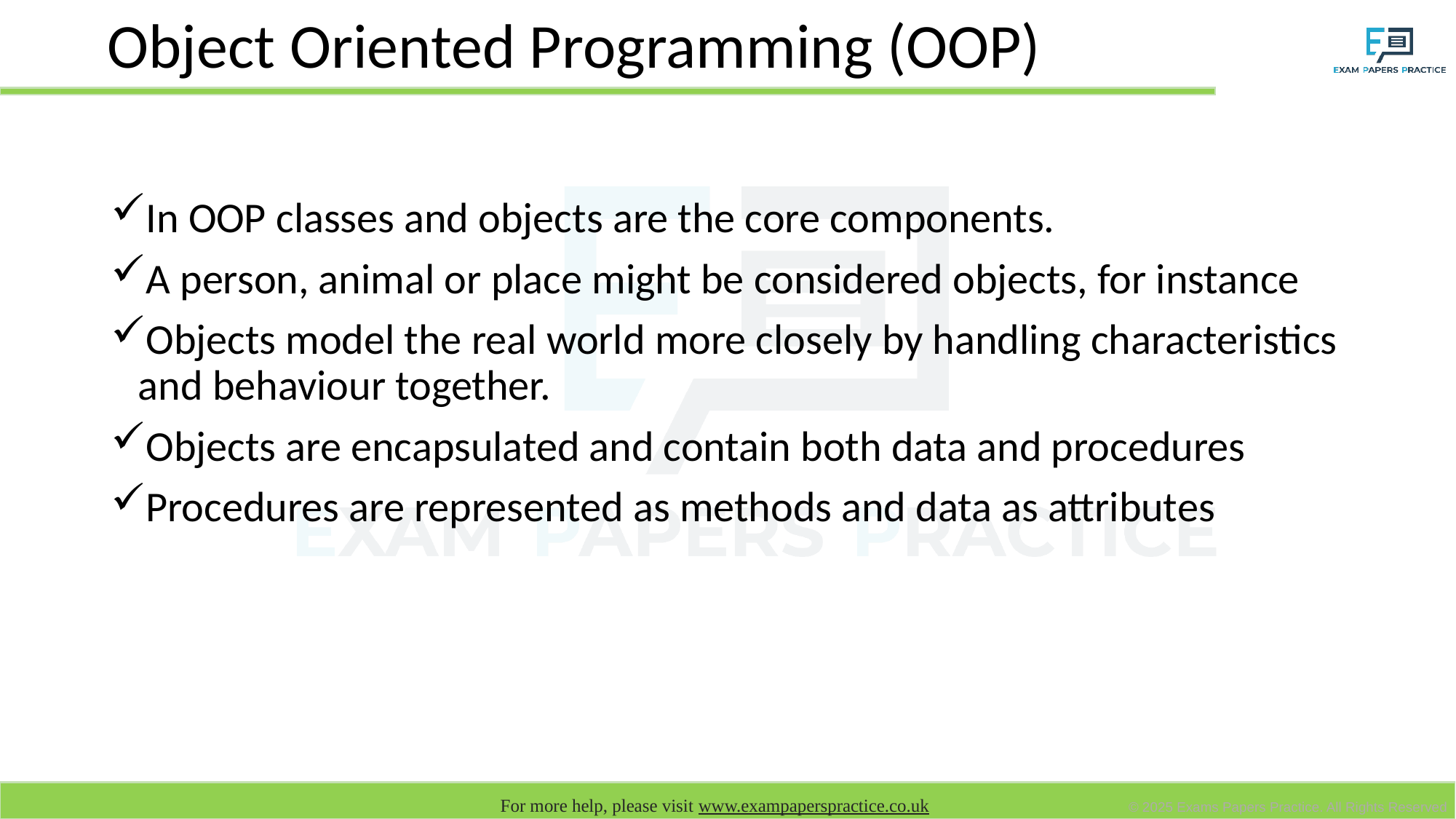

# Object Oriented Programming (OOP)
In OOP classes and objects are the core components.
A person, animal or place might be considered objects, for instance
Objects model the real world more closely by handling characteristics and behaviour together.
Objects are encapsulated and contain both data and procedures
Procedures are represented as methods and data as attributes